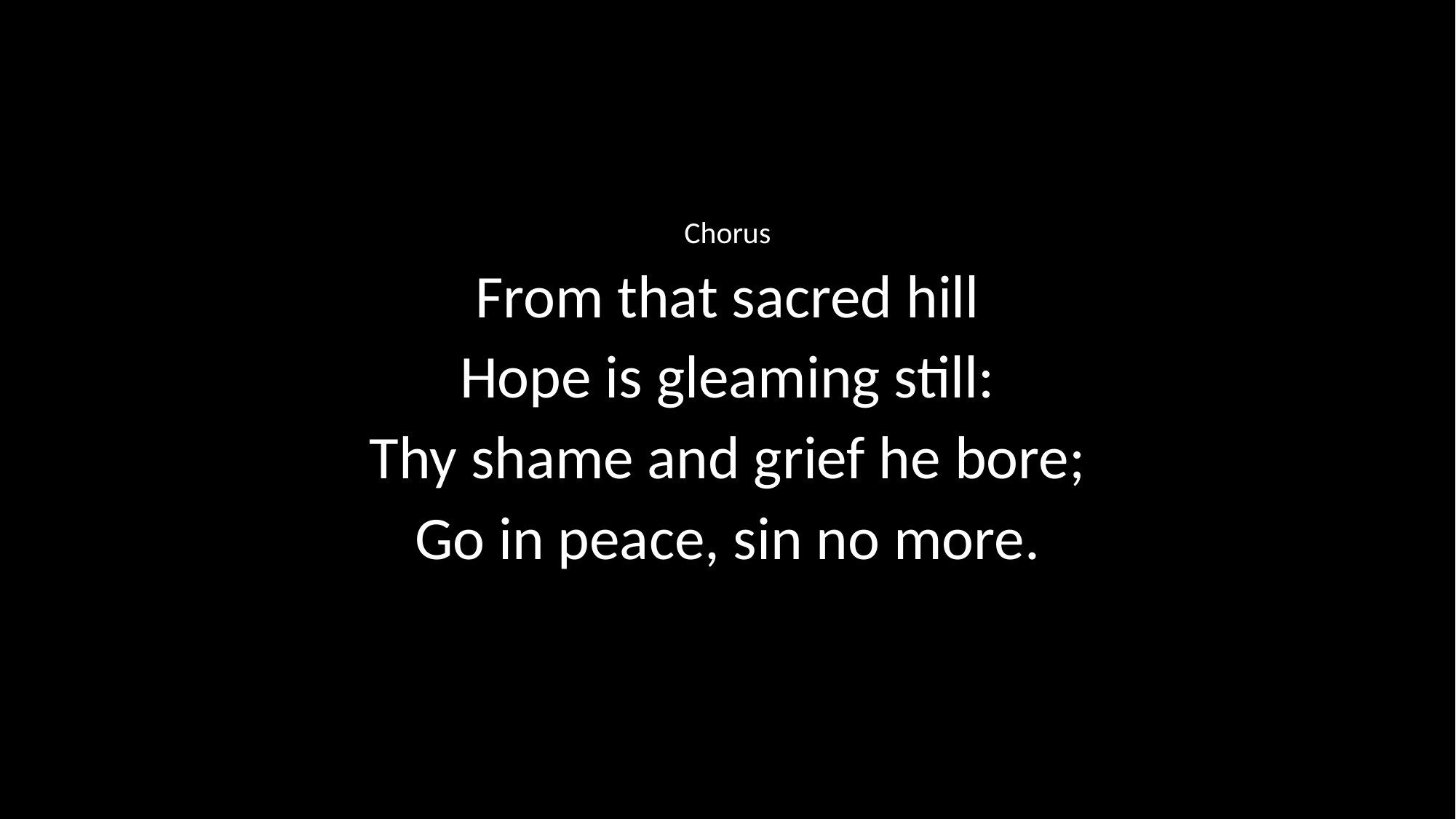

Chorus
From that sacred hill
Hope is gleaming still:
Thy shame and grief he bore;
Go in peace, sin no more.